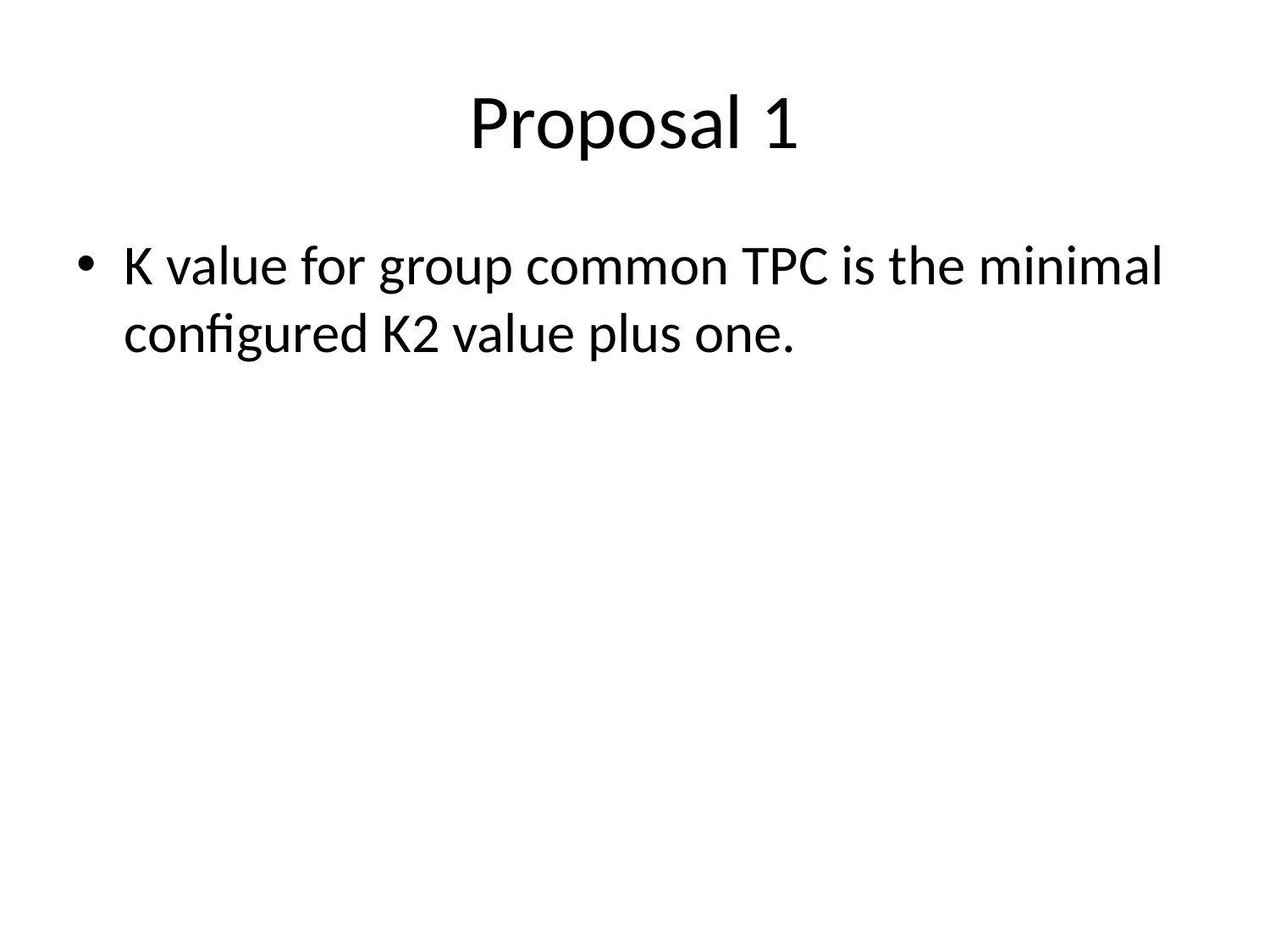

# Proposal 1
K value for group common TPC is the minimal configured K2 value plus one.